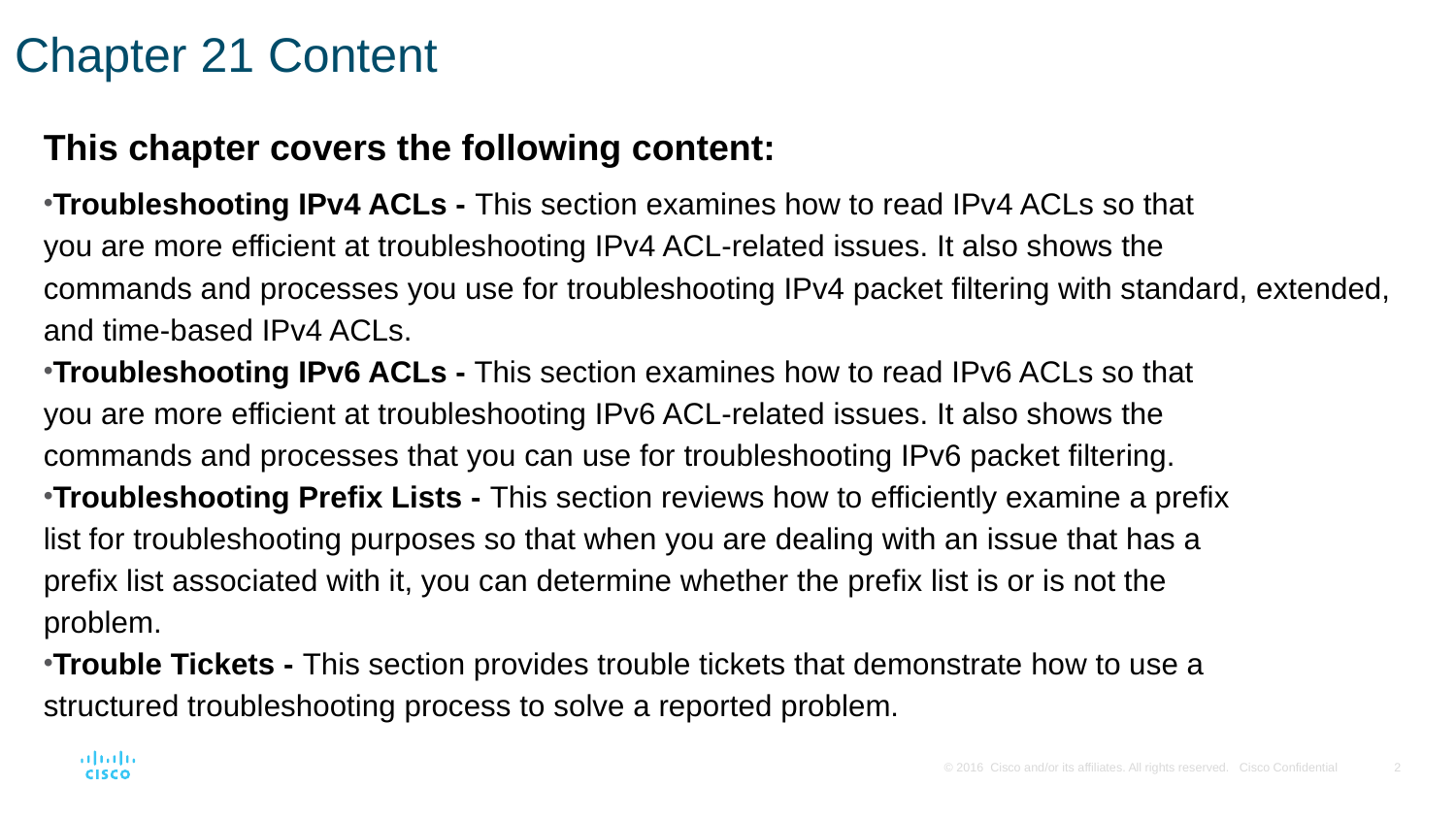

# Chapter 21 Content
This chapter covers the following content:
Troubleshooting IPv4 ACLs - This section examines how to read IPv4 ACLs so that
you are more efficient at troubleshooting IPv4 ACL-related issues. It also shows the
commands and processes you use for troubleshooting IPv4 packet filtering with standard, extended, and time-based IPv4 ACLs.
Troubleshooting IPv6 ACLs - This section examines how to read IPv6 ACLs so that
you are more efficient at troubleshooting IPv6 ACL-related issues. It also shows the
commands and processes that you can use for troubleshooting IPv6 packet filtering.
Troubleshooting Prefix Lists - This section reviews how to efficiently examine a prefix
list for troubleshooting purposes so that when you are dealing with an issue that has a
prefix list associated with it, you can determine whether the prefix list is or is not the
problem.
Trouble Tickets - This section provides trouble tickets that demonstrate how to use a
structured troubleshooting process to solve a reported problem.